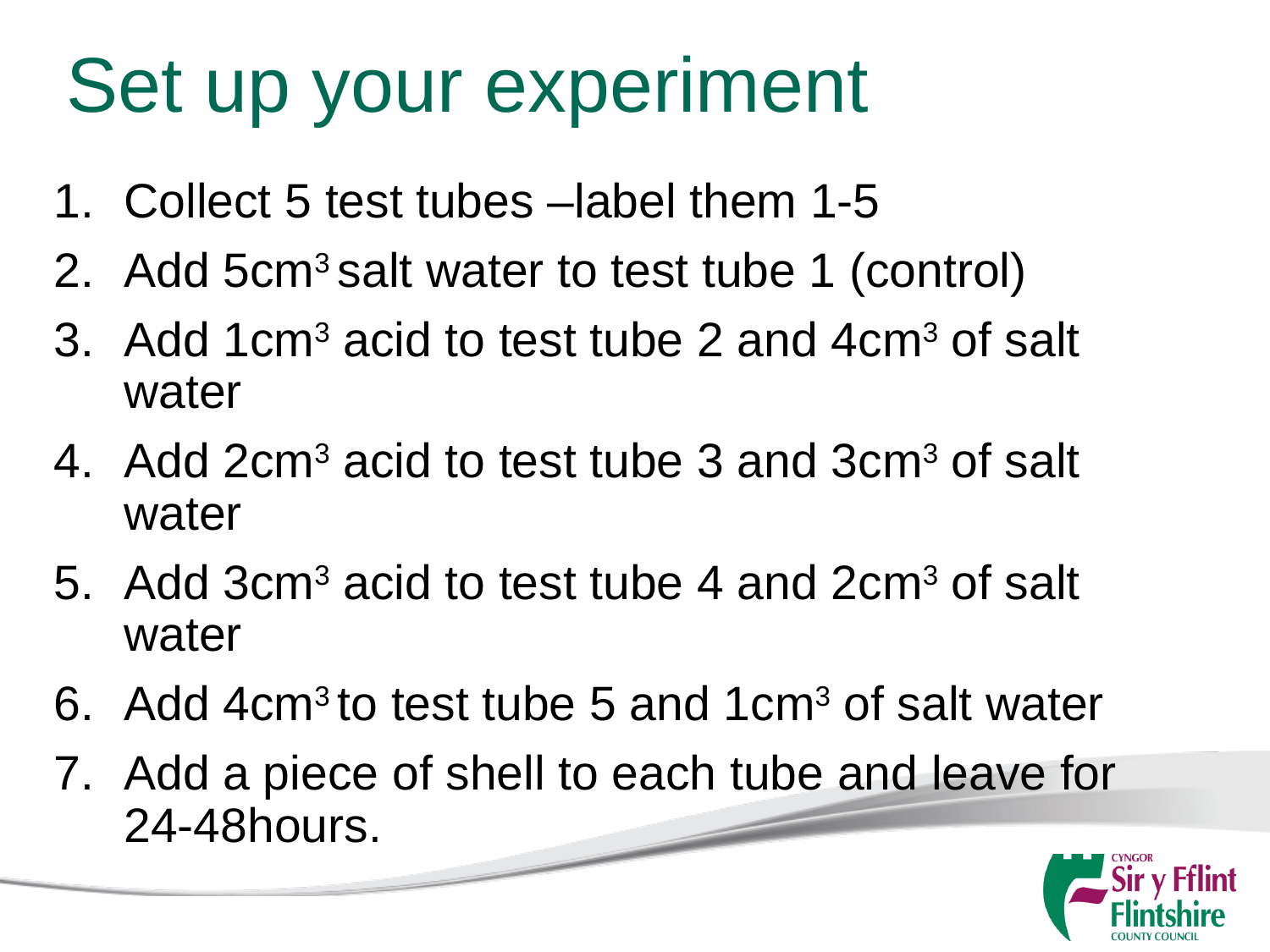

# Set up your experiment
Collect 5 test tubes –label them 1-5
Add 5cm3 salt water to test tube 1 (control)
Add 1cm3 acid to test tube 2 and 4cm3 of salt water
Add 2cm3 acid to test tube 3 and 3cm3 of salt water
Add 3cm3 acid to test tube 4 and 2cm3 of salt water
Add 4cm3 to test tube 5 and 1cm3 of salt water
Add a piece of shell to each tube and leave for 24-48hours.